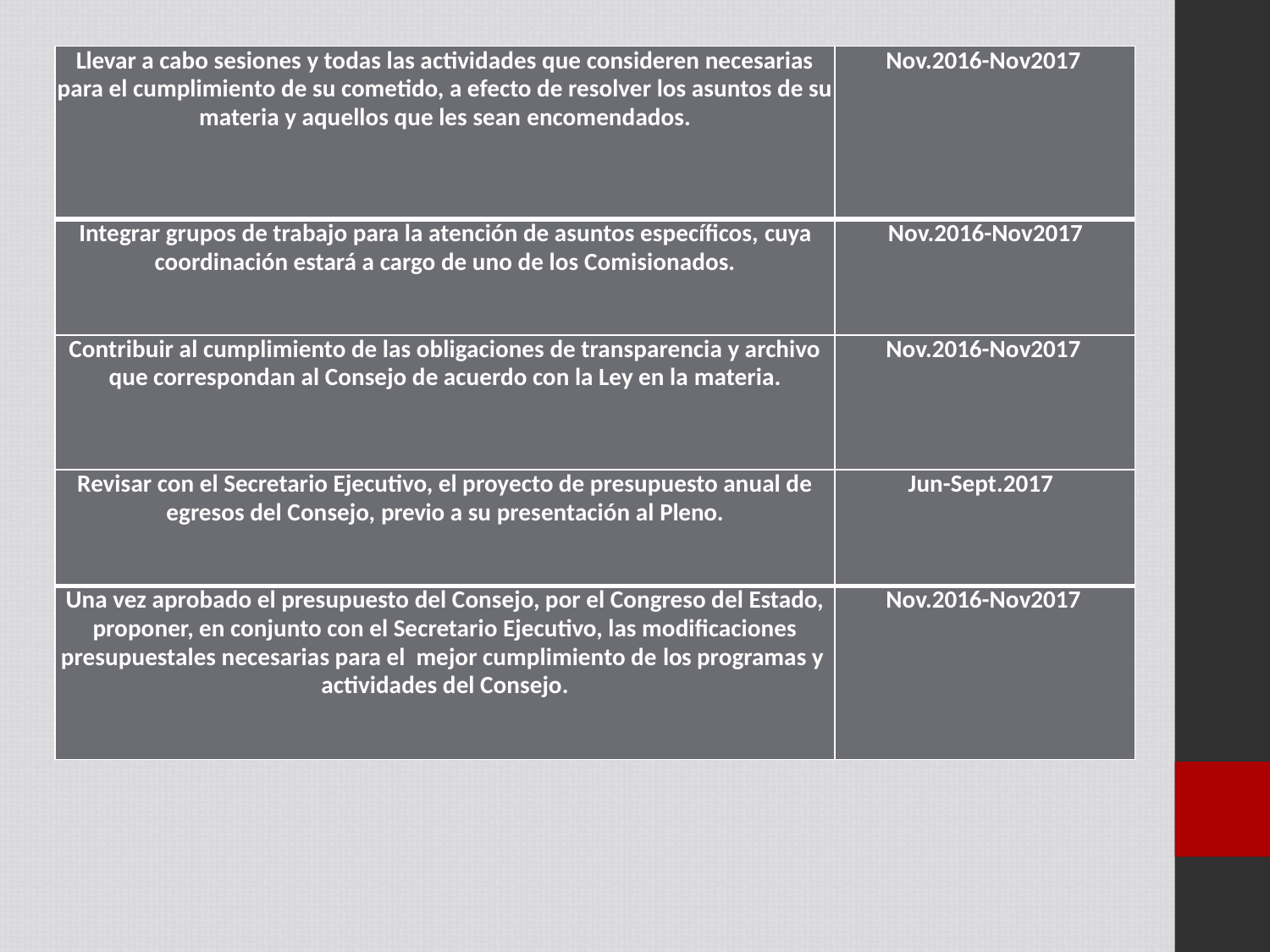

| Llevar a cabo sesiones y todas las actividades que consideren necesarias para el cumplimiento de su cometido, a efecto de resolver los asuntos de su materia y aquellos que les sean encomendados. | Nov.2016-Nov2017 |
| --- | --- |
| Integrar grupos de trabajo para la atención de asuntos específicos, cuya coordinación estará a cargo de uno de los Comisionados. | Nov.2016-Nov2017 |
| Contribuir al cumplimiento de las obligaciones de transparencia y archivo que correspondan al Consejo de acuerdo con la Ley en la materia. | Nov.2016-Nov2017 |
| Revisar con el Secretario Ejecutivo, el proyecto de presupuesto anual de egresos del Consejo, previo a su presentación al Pleno. | Jun-Sept.2017 |
| Una vez aprobado el presupuesto del Consejo, por el Congreso del Estado, proponer, en conjunto con el Secretario Ejecutivo, las modificaciones presupuestales necesarias para el mejor cumplimiento de los programas y actividades del Consejo. | Nov.2016-Nov2017 |